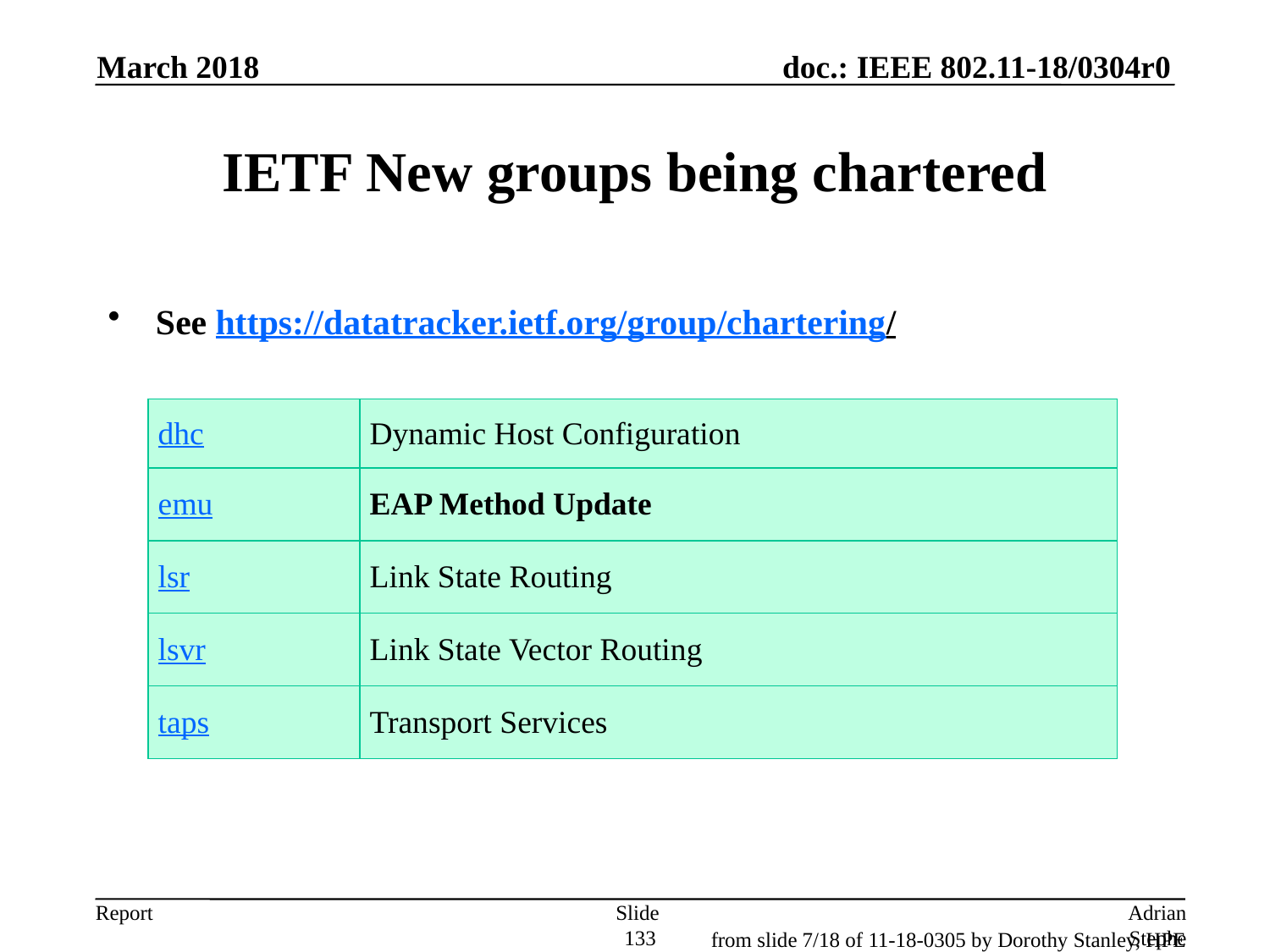

March 2018
# IETF New groups being chartered

See https://datatracker.ietf.org/group/chartering/
| dhc | Dynamic Host Configuration |
| --- | --- |
| emu | EAP Method Update |
| lsr | Link State Routing |
| lsvr | Link State Vector Routing |
| taps | Transport Services |
Slide 133
Adrian Stephens, Intel Corporation
from slide 7/18 of 11-18-0305 by Dorothy Stanley, HPE